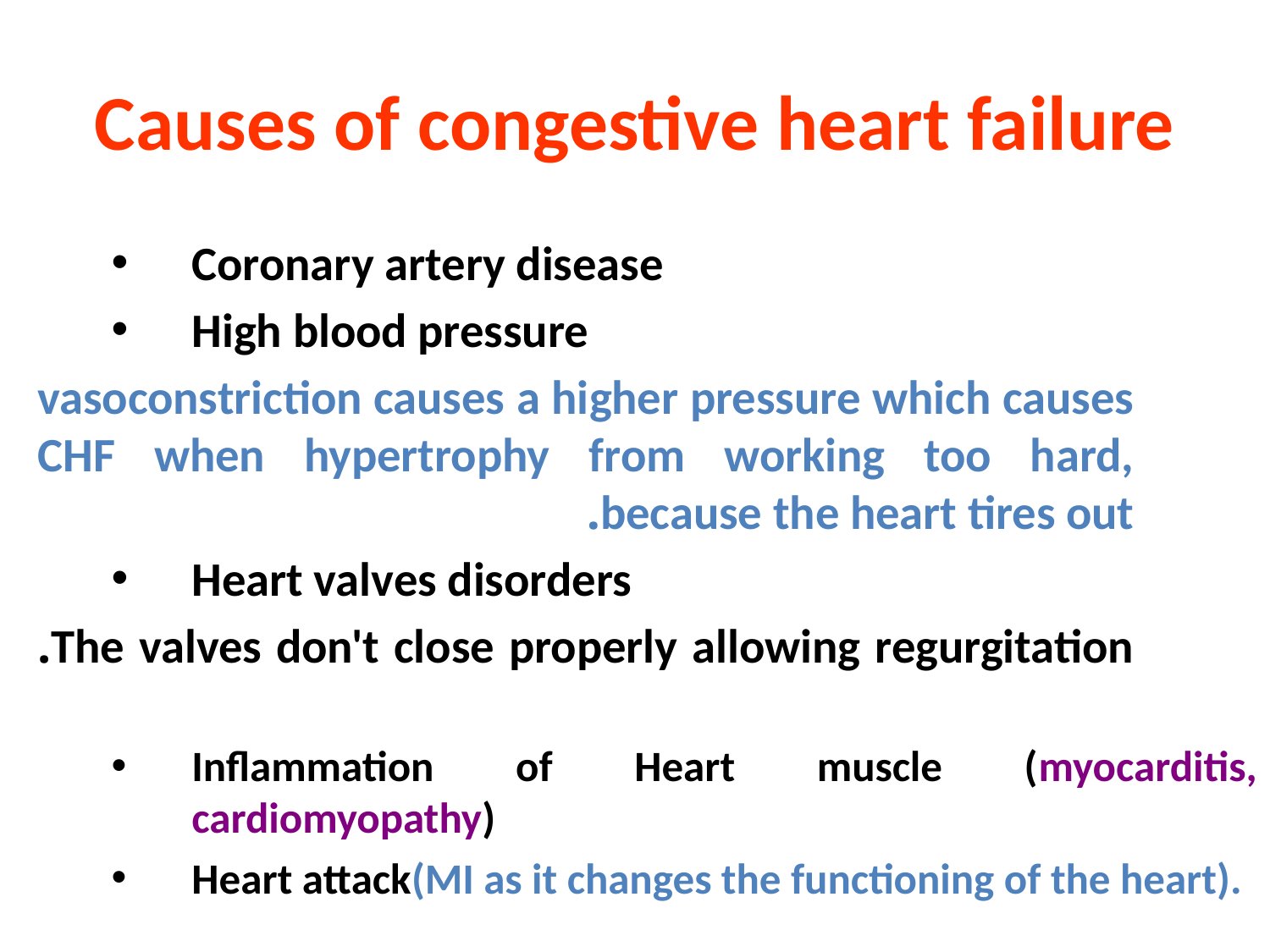

# Causes of congestive heart failure
Coronary artery disease
High blood pressure
vasoconstriction causes a higher pressure which causes CHF when hypertrophy from working too hard, because the heart tires out.
Heart valves disorders
The valves don't close properly allowing regurgitation.
Inflammation of Heart muscle (myocarditis, cardiomyopathy)
Heart attack(MI as it changes the functioning of the heart).